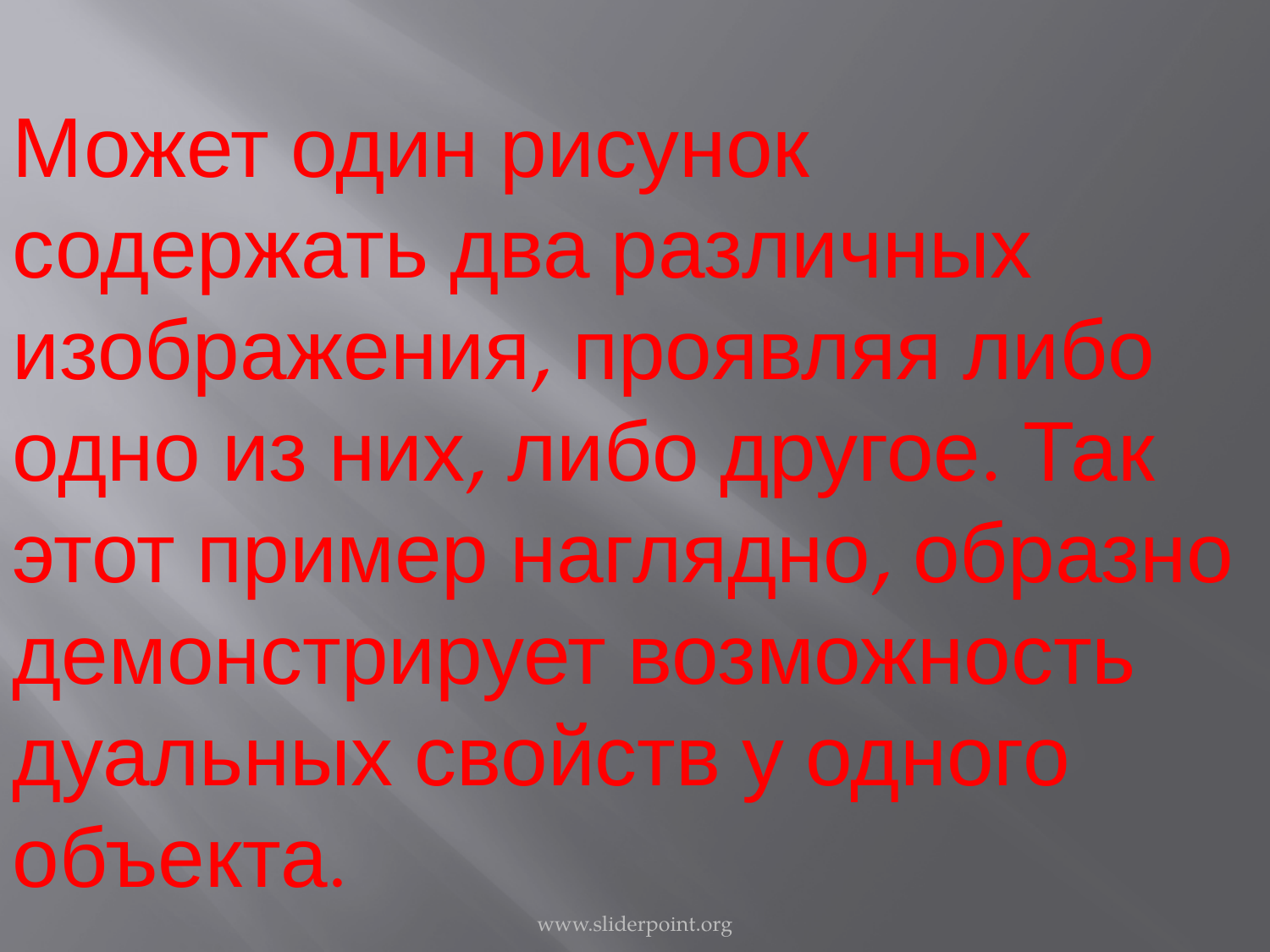

#
Может один рисунок содержать два различных изображения, проявляя либо одно из них, либо другое. Так этот пример наглядно, образно демонстрирует возможность дуальных свойств у одного объекта.

www.sliderpoint.org